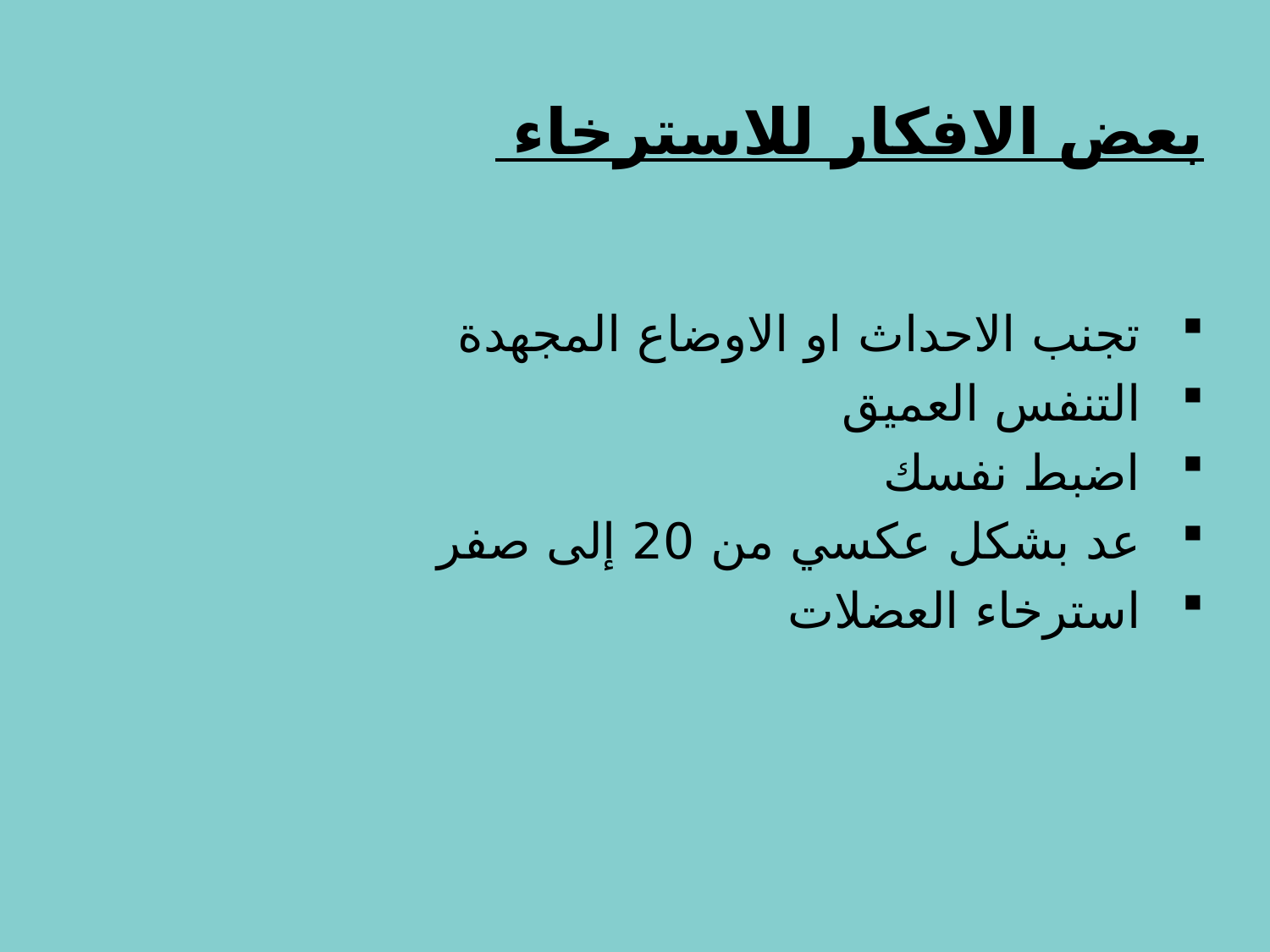

# بعض الافكار للاسترخاء
تجنب الاحداث او الاوضاع المجهدة
التنفس العميق
اضبط نفسك
عد بشكل عكسي من 20 إلى صفر
استرخاء العضلات